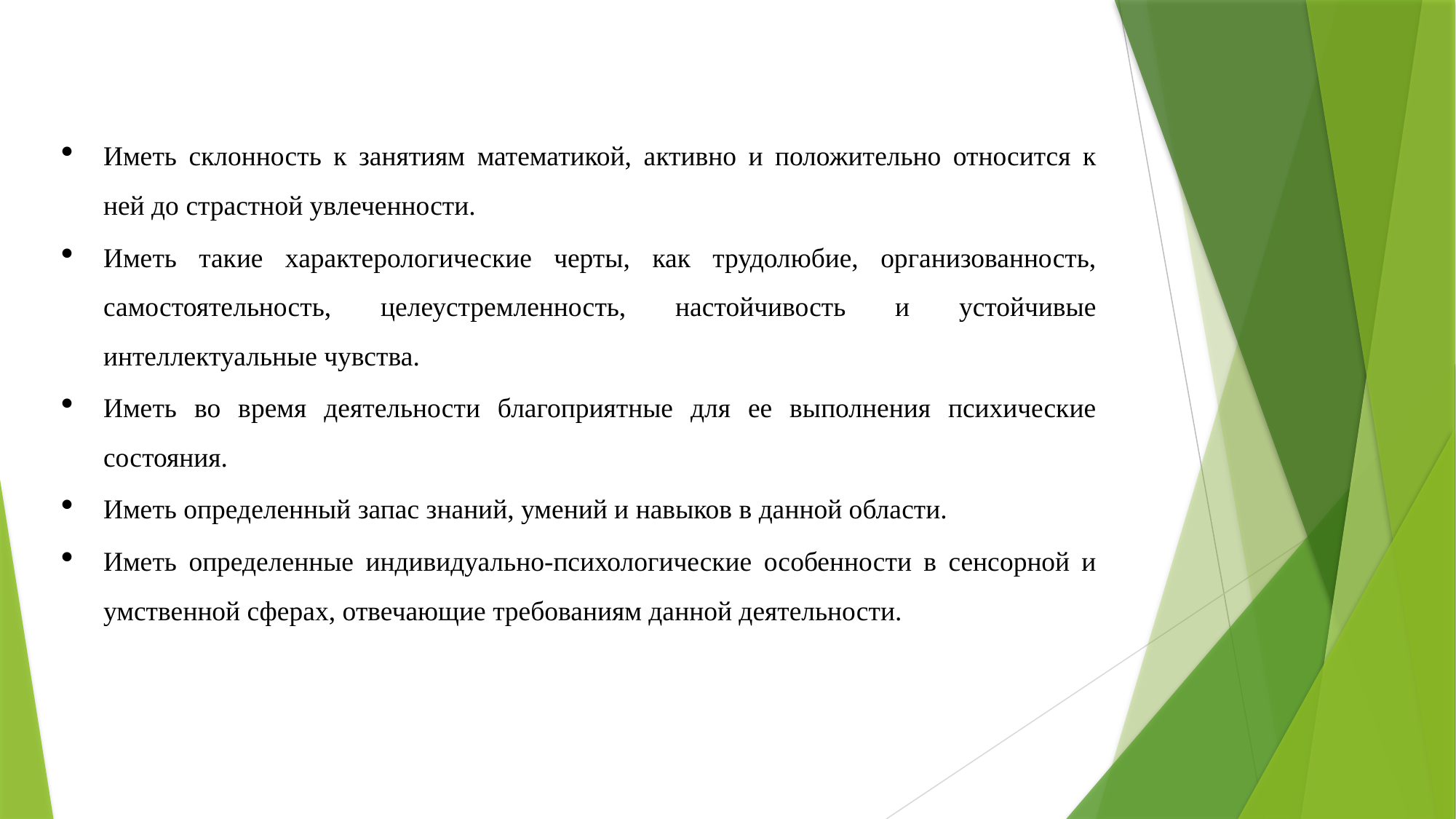

Иметь склонность к занятиям математикой, активно и положительно относится к ней до страстной увлеченности.
Иметь такие характерологические черты, как трудолюбие, организованность, самостоятельность, целеустремленность, настойчивость и устойчивые интеллектуальные чувства.
Иметь во время деятельности благоприятные для ее выполнения психические состояния.
Иметь определенный запас знаний, умений и навыков в данной области.
Иметь определенные индивидуально-психологические особенности в сенсорной и умственной сферах, отвечающие требованиям данной деятельности.